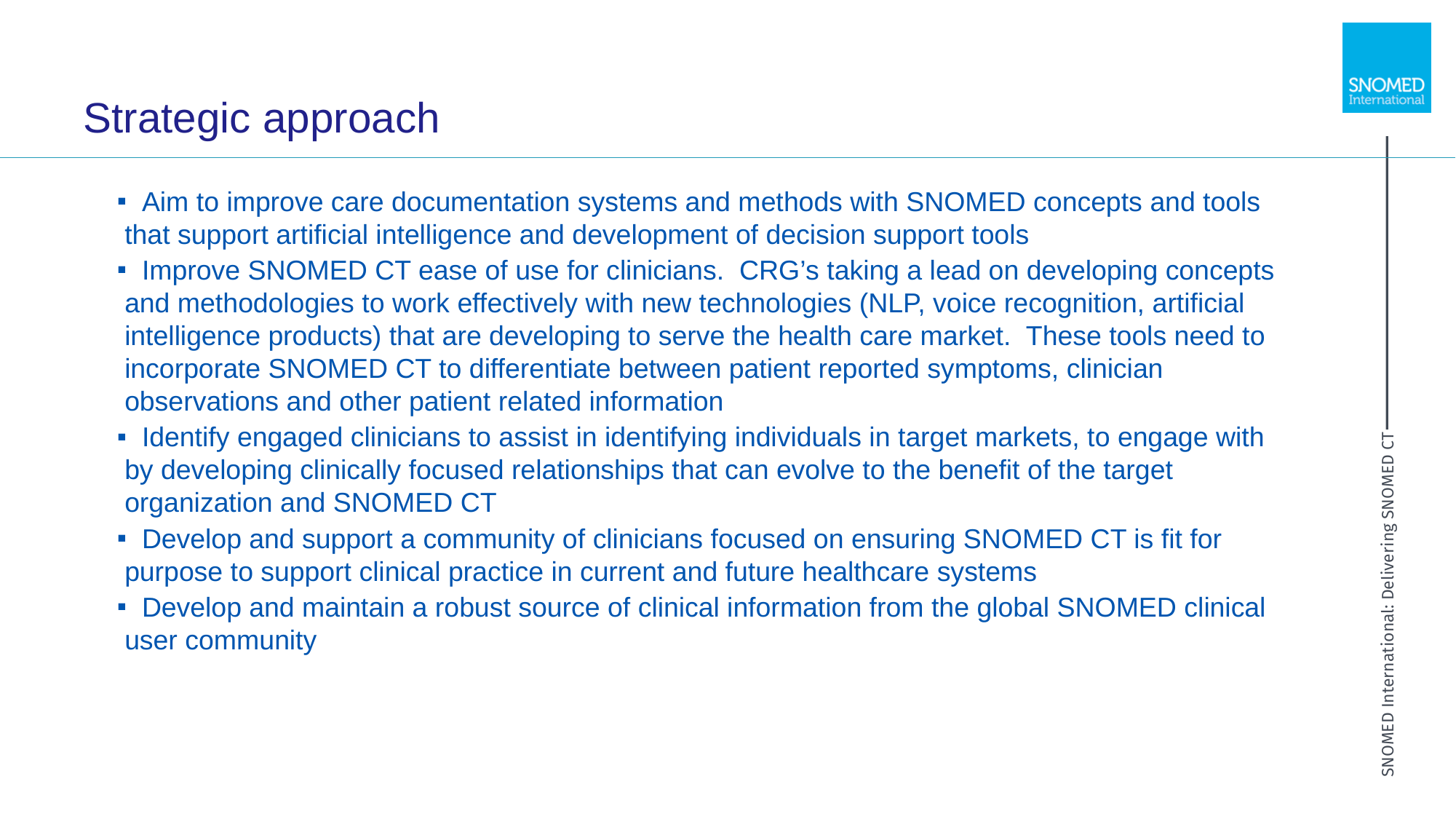

# Strategic approach
  Aim to improve care documentation systems and methods with SNOMED concepts and tools that support artificial intelligence and development of decision support tools
  Improve SNOMED CT ease of use for clinicians.  CRG’s taking a lead on developing concepts and methodologies to work effectively with new technologies (NLP, voice recognition, artificial intelligence products) that are developing to serve the health care market.  These tools need to incorporate SNOMED CT to differentiate between patient reported symptoms, clinician observations and other patient related information
  Identify engaged clinicians to assist in identifying individuals in target markets, to engage with by developing clinically focused relationships that can evolve to the benefit of the target organization and SNOMED CT
  Develop and support a community of clinicians focused on ensuring SNOMED CT is fit for purpose to support clinical practice in current and future healthcare systems
  Develop and maintain a robust source of clinical information from the global SNOMED clinical user community